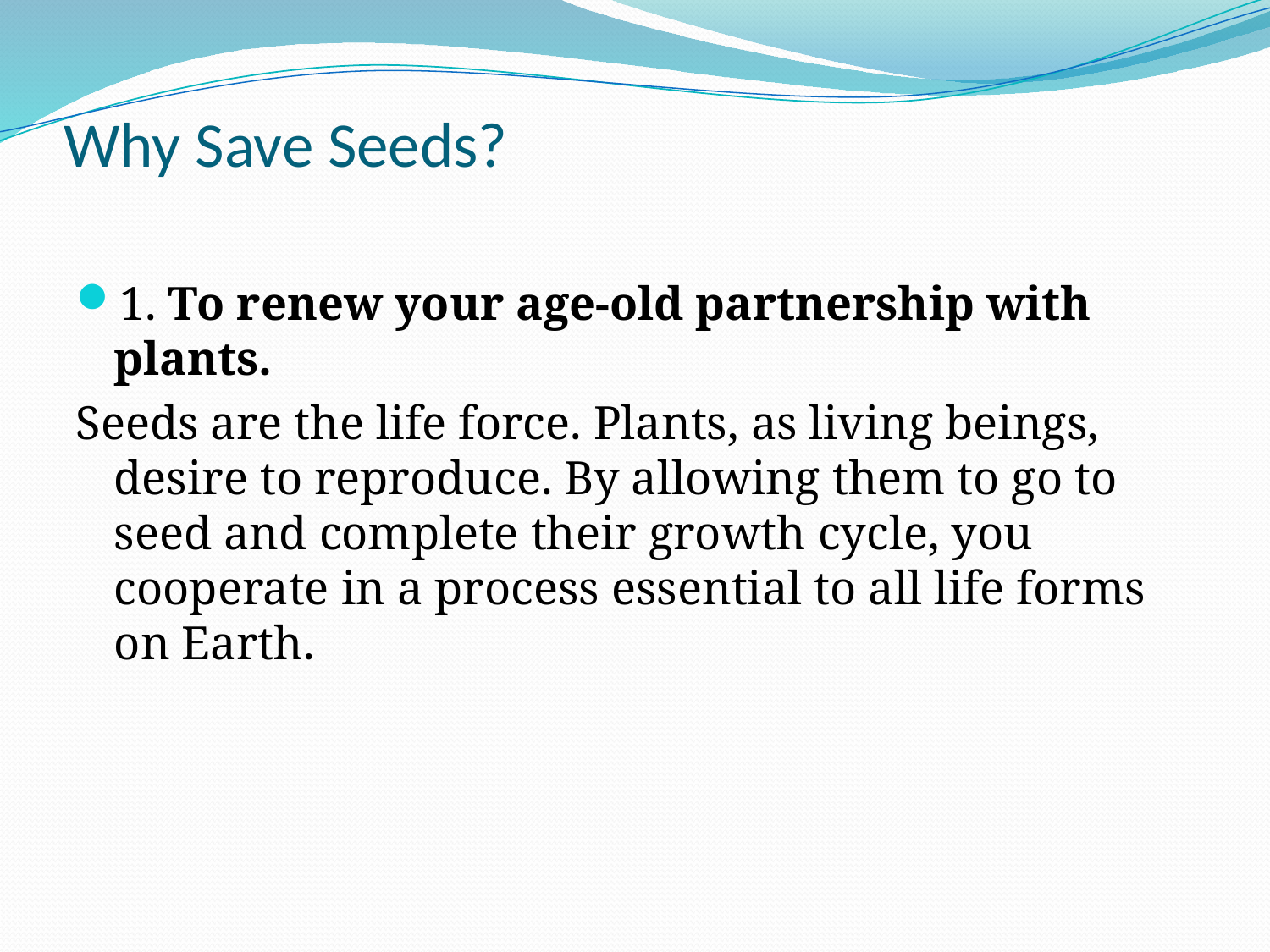

# Why Save Seeds?
1. To renew your age-old partnership with plants.
Seeds are the life force. Plants, as living beings, desire to reproduce. By allowing them to go to seed and complete their growth cycle, you cooperate in a process essential to all life forms on Earth.